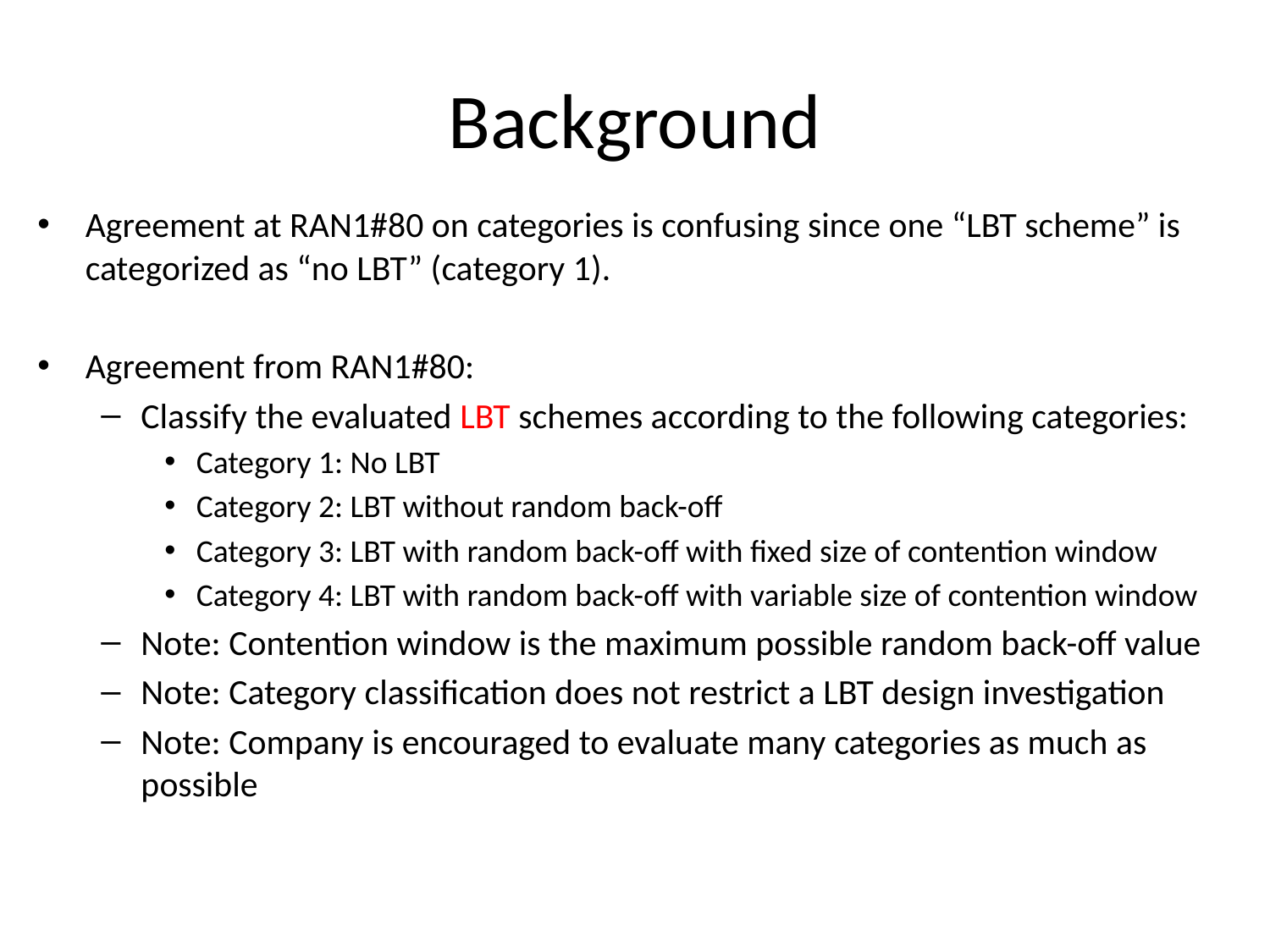

# Background
Agreement at RAN1#80 on categories is confusing since one “LBT scheme” is categorized as “no LBT” (category 1).

Agreement from RAN1#80:
Classify the evaluated LBT schemes according to the following categories:
Category 1: No LBT
Category 2: LBT without random back-off
Category 3: LBT with random back-off with fixed size of contention window
Category 4: LBT with random back-off with variable size of contention window
Note: Contention window is the maximum possible random back-off value
Note: Category classification does not restrict a LBT design investigation
Note: Company is encouraged to evaluate many categories as much as possible